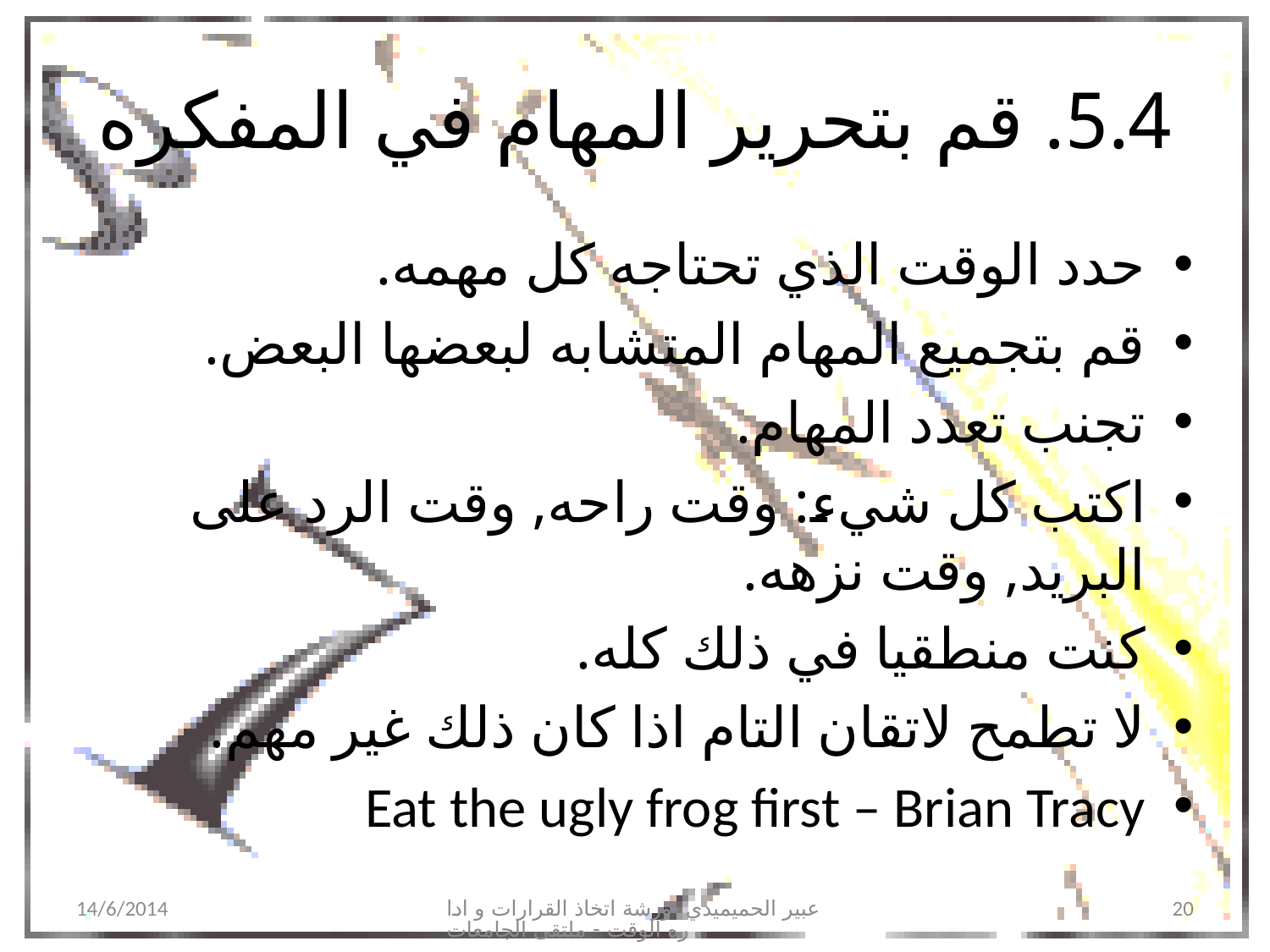

# 5.4. قم بتحرير المهام في المفكره
حدد الوقت الذي تحتاجه كل مهمه.
قم بتجميع المهام المتشابه لبعضها البعض.
تجنب تعدد المهام.
اكتب كل شيء: وقت راحه, وقت الرد على البريد, وقت نزهه.
كنت منطقيا في ذلك كله.
لا تطمح لاتقان التام اذا كان ذلك غير مهم.
Eat the ugly frog first – Brian Tracy
14/6/2014
عبير الحميميدي -ورشة اتخاذ القرارات و اداره الوقت - ملتقى الجامعات
20